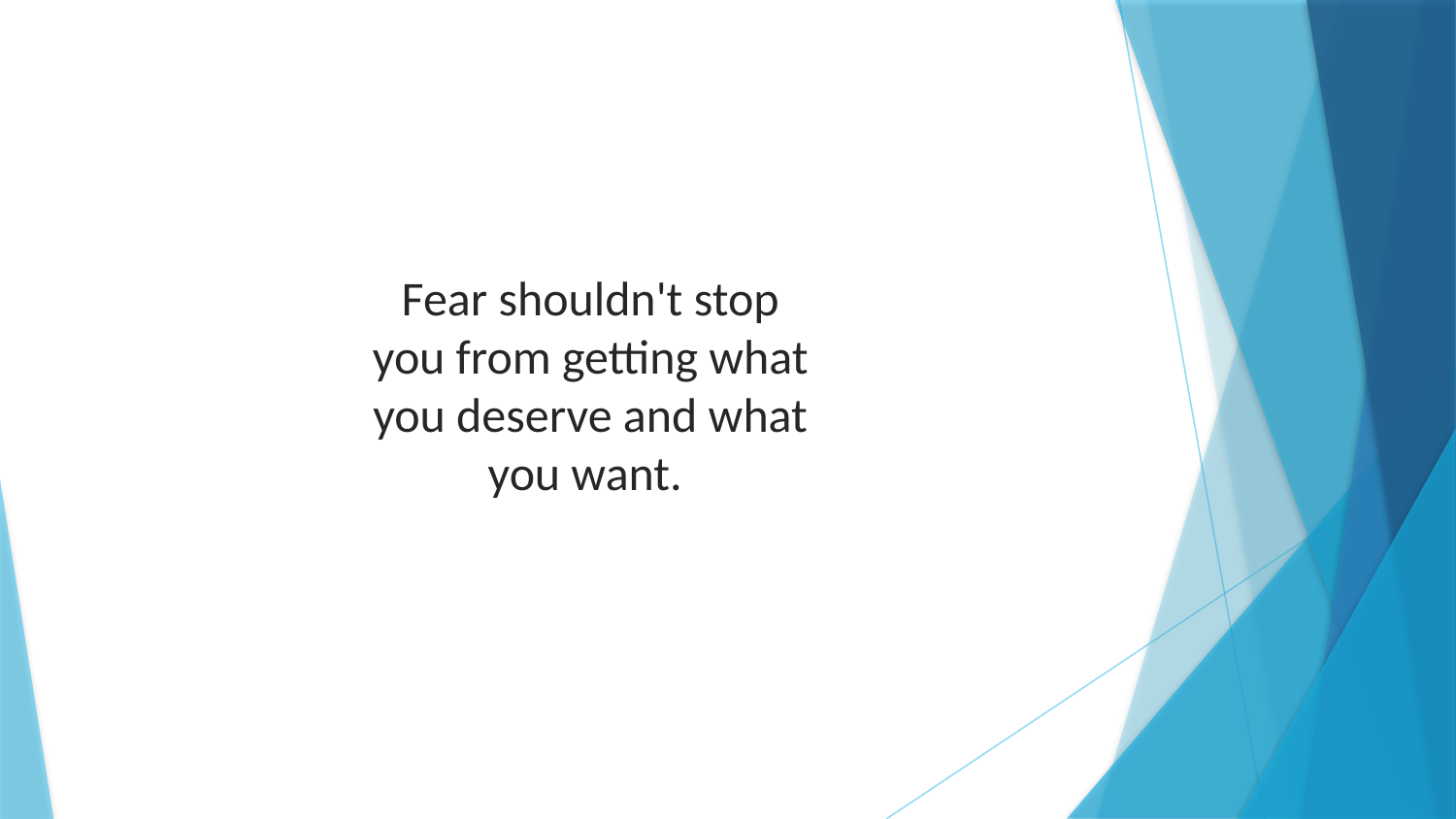

Fear shouldn't stop you from getting what you deserve and what you want.